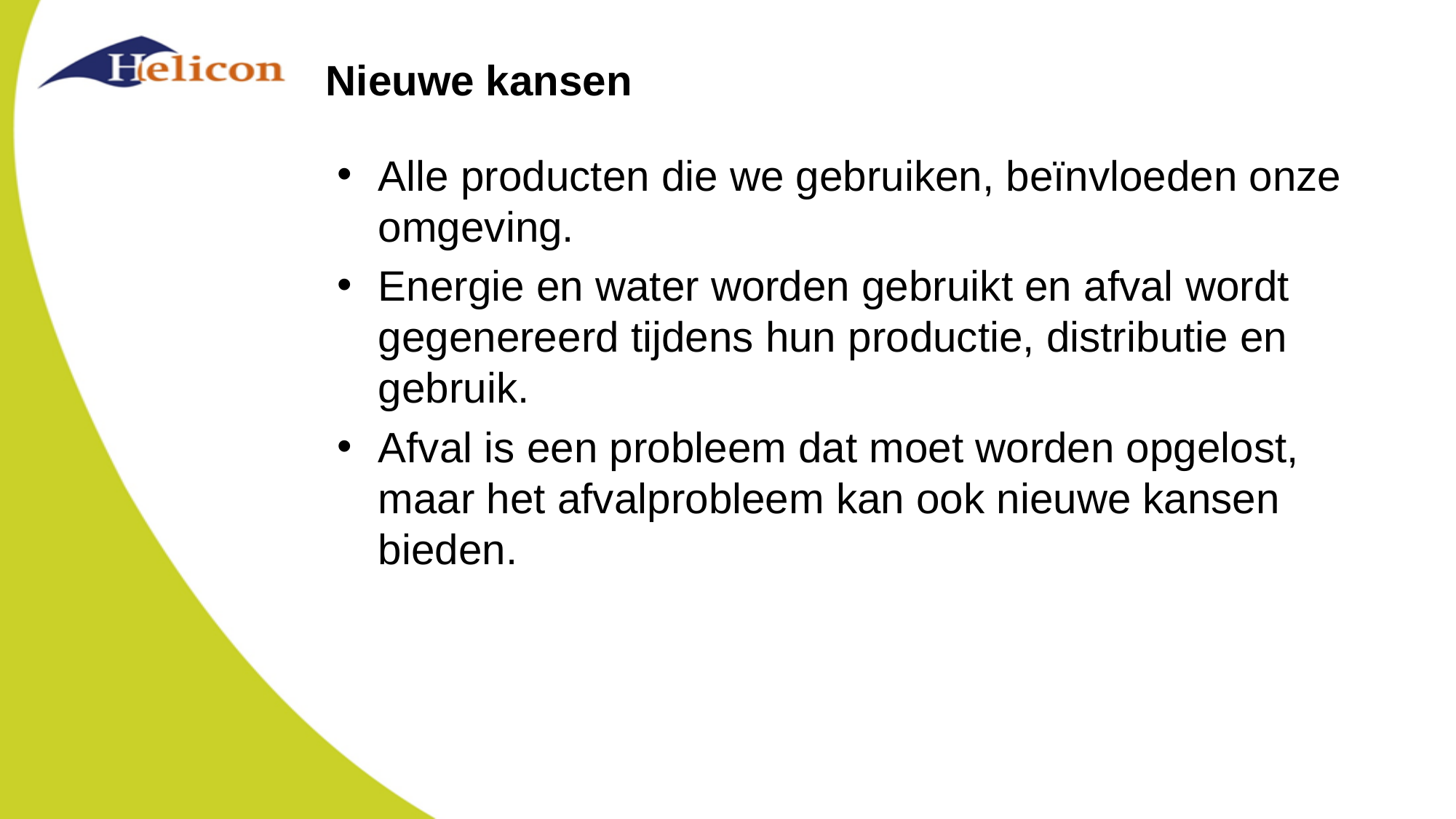

# Nieuwe kansen
Alle producten die we gebruiken, beïnvloeden onze omgeving.
Energie en water worden gebruikt en afval wordt gegenereerd tijdens hun productie, distributie en gebruik.
Afval is een probleem dat moet worden opgelost, maar het afvalprobleem kan ook nieuwe kansen bieden.